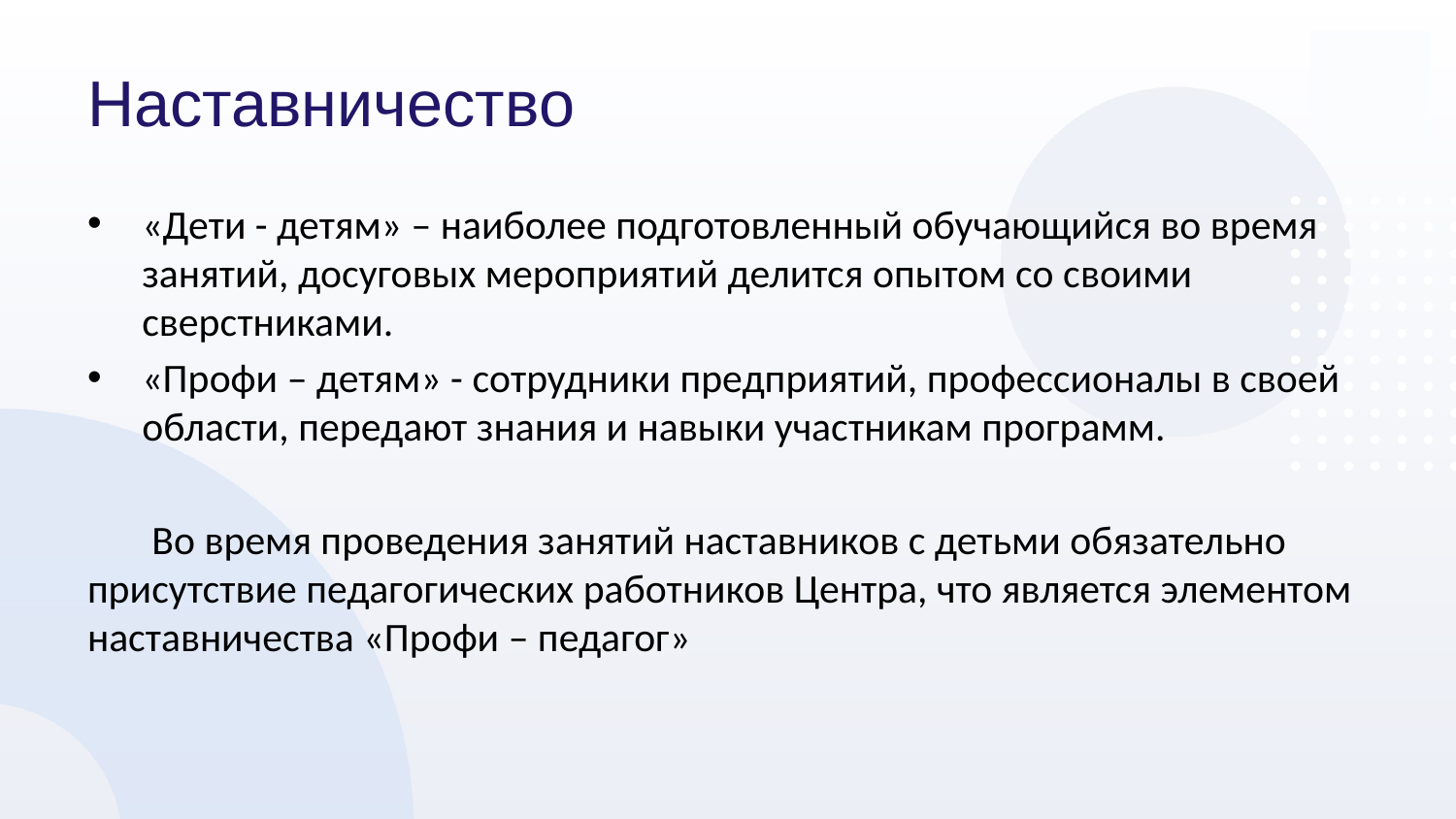

# Наставничество

«Дети - детям» – наиболее подготовленный обучающийся во время  занятий, досуговых мероприятий делится опытом со своими сверстниками.
«Профи – детям» - сотрудники предприятий, профессионалы в своей области, передают знания и навыки участникам программ.

       Во время проведения занятий наставников с детьми обязательно присутствие педагогических работников Центра, что является элементом наставничества «Профи – педагог»